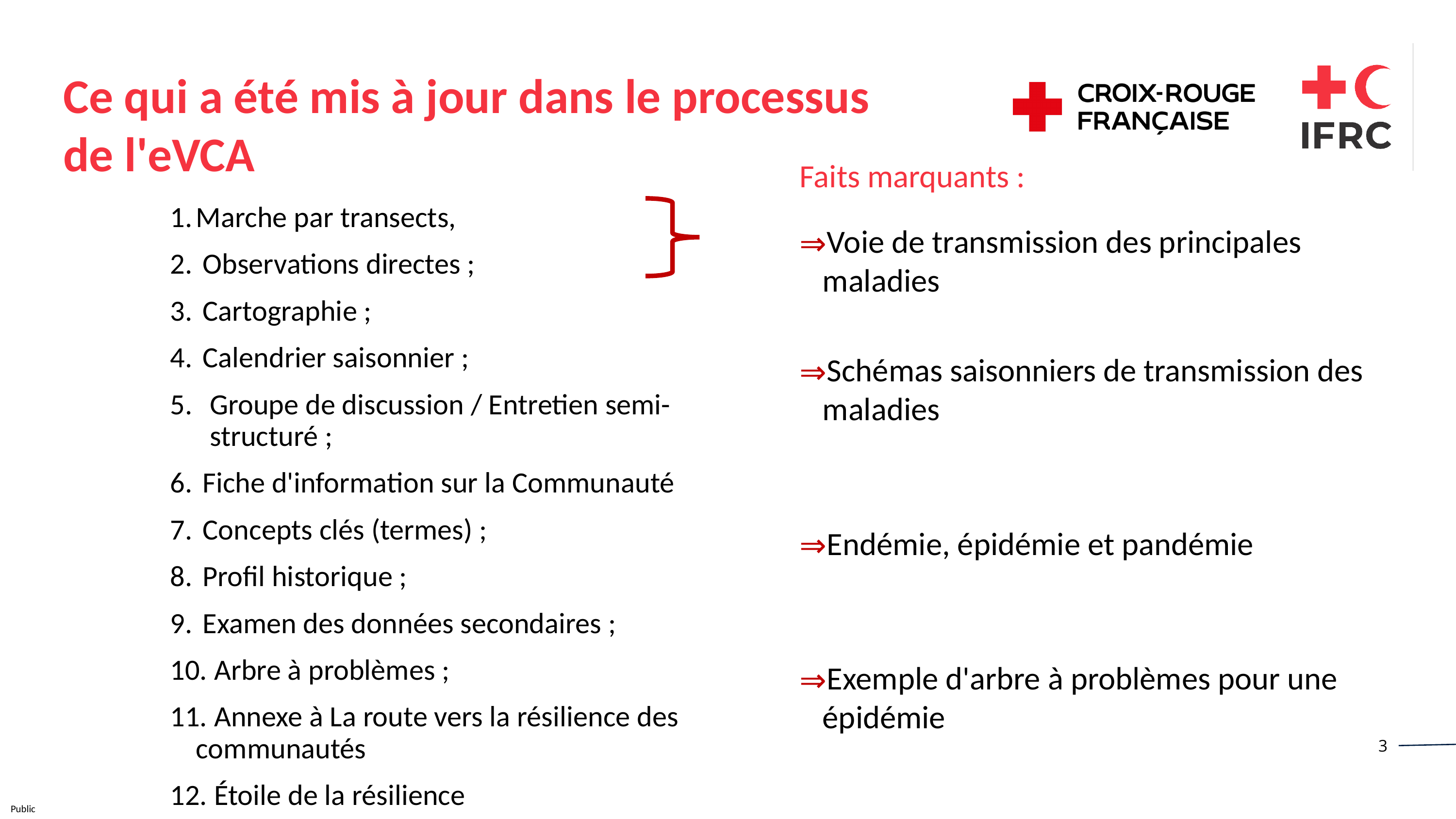

Ce qui a été mis à jour dans le processus de l'eVCA
Faits marquants :

Voie de transmission des principales maladies

Schémas saisonniers de transmission des maladies

Endémie, épidémie et pandémie

Exemple d'arbre à problèmes pour une épidémie
Marche par transects,
 Observations directes ;
 Cartographie ;
 Calendrier saisonnier ;
Groupe de discussion / Entretien semi-structuré ;
 Fiche d'information sur la Communauté
 Concepts clés (termes) ;
 Profil historique ;
 Examen des données secondaires ;
 Arbre à problèmes ;
 Annexe à La route vers la résilience des communautés
 Étoile de la résilience